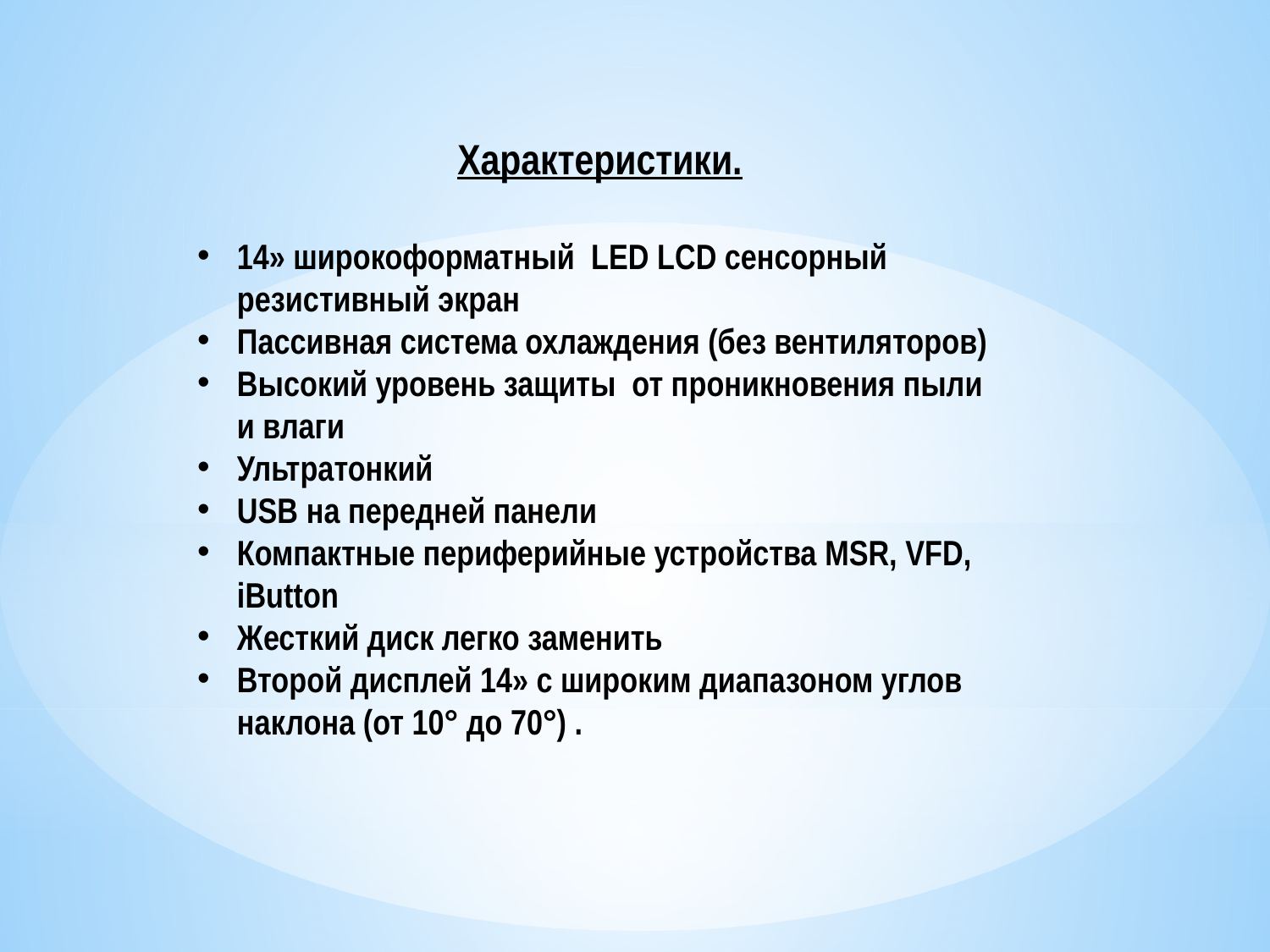

Характеристики.

14» широкоформатный  LED LCD сенсорный резистивный экран
Пассивная система охлаждения (без вентиляторов)
Высокий уровень защиты  от проникновения пыли и влаги
Ультратонкий
USB на передней панели
Компактные периферийные устройства MSR, VFD, iButton
Жесткий диск легко заменить
Второй дисплей 14» с широким диапазоном углов наклона (от 10° до 70°) .